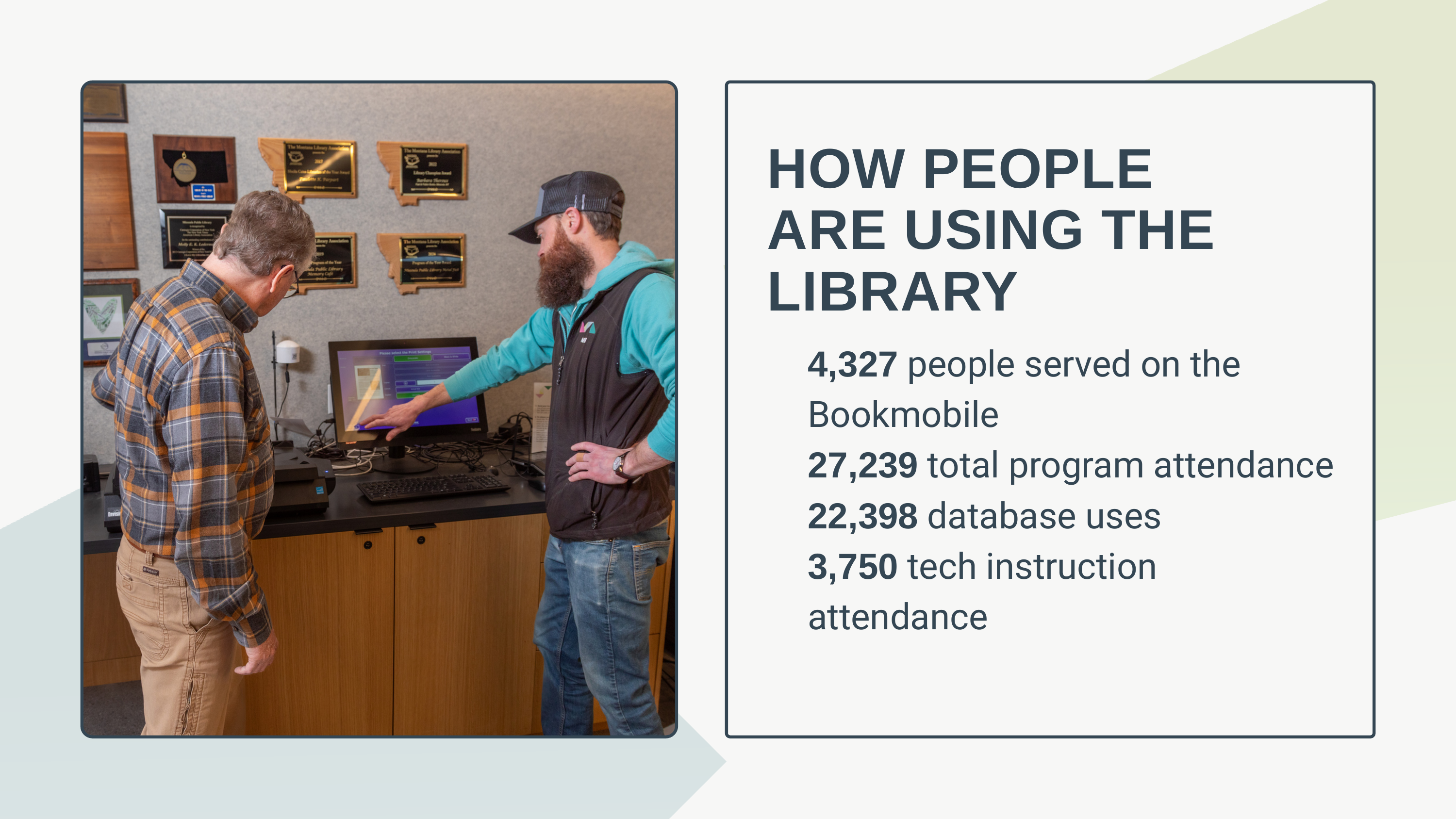

HOW PEOPLE ARE USING THE LIBRARY
4,327 people served on the Bookmobile
27,239 total program attendance
22,398 database uses
3,750 tech instruction attendance